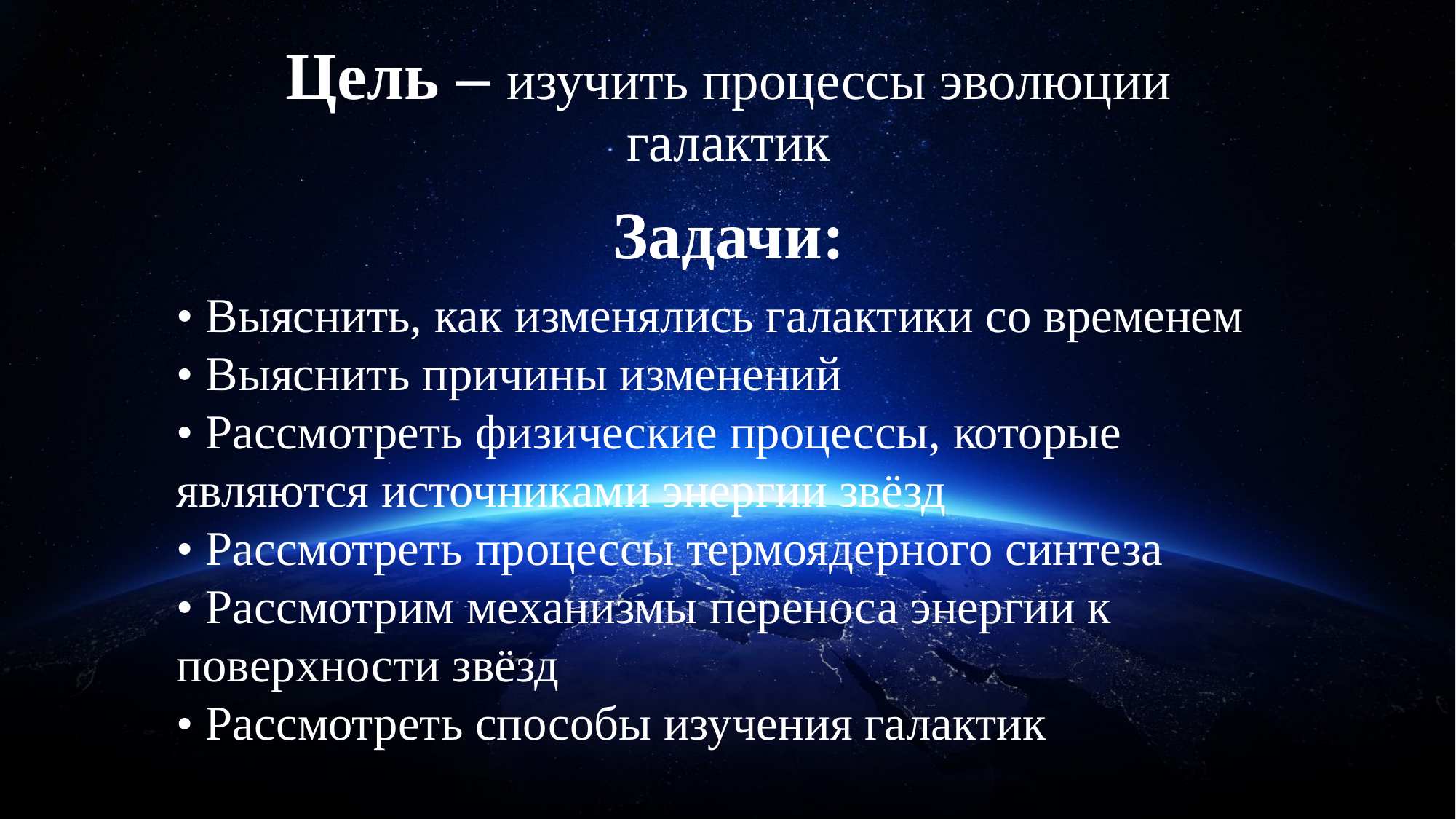

# Цель – изучить процессы эволюции галактик
Задачи:
• Выяснить, как изменялись галактики со временем
• Выяснить причины изменений
• Рассмотреть физические процессы, которые являются источниками энергии звёзд
• Рассмотреть процессы термоядерного синтеза
• Рассмотрим механизмы переноса энергии к поверхности звёзд
• Рассмотреть способы изучения галактик